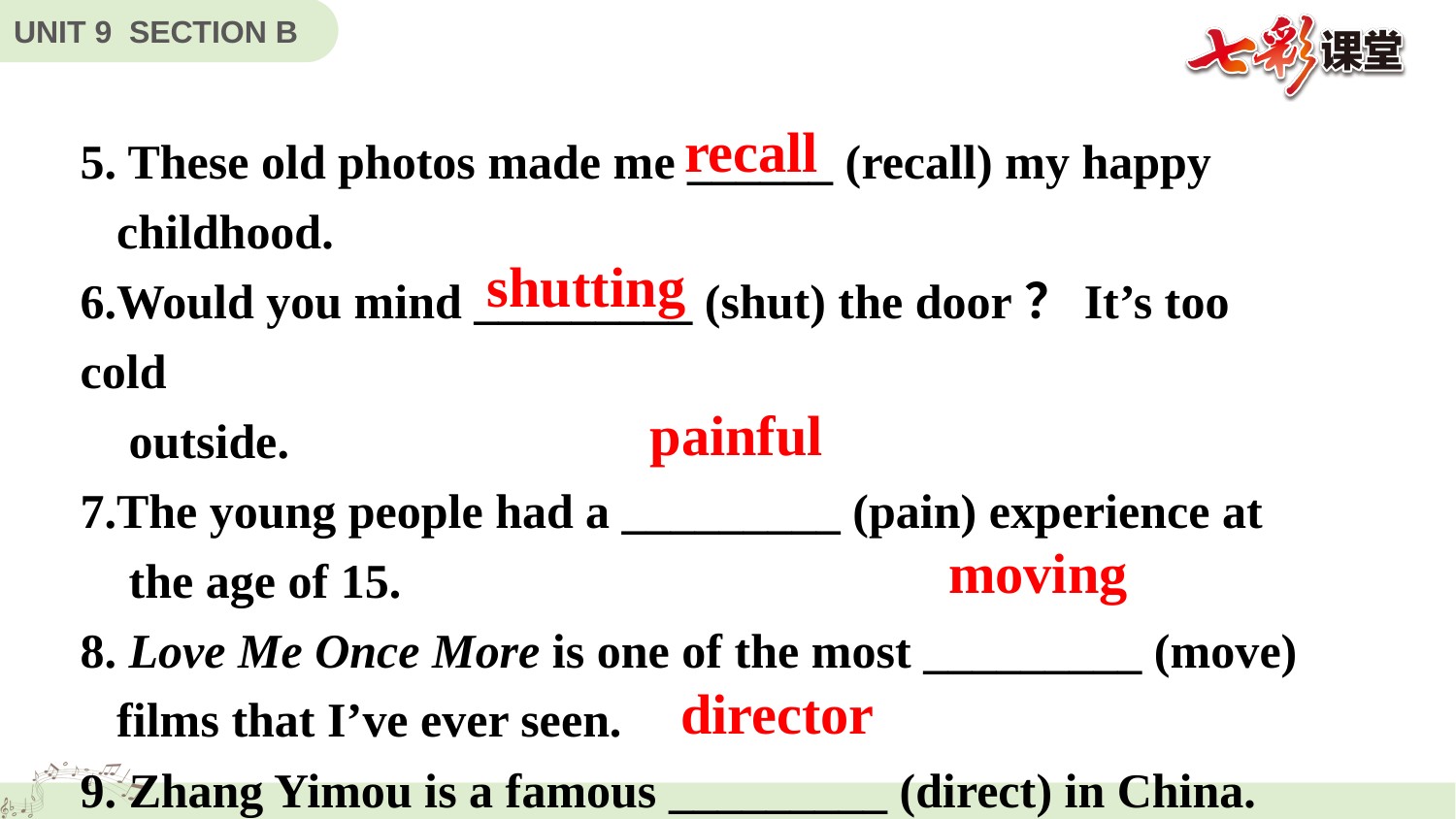

recall
5. These old photos made me ______ (recall) my happy
   childhood.
6.Would you mind _________ (shut) the door？It’s too cold
    outside.
7.The young people had a _________ (pain) experience at
    the age of 15.
8. Love Me Once More is one of the most _________ (move)
   films that I’ve ever seen.
9. Zhang Yimou is a famous _________ (direct) in China.
shutting
painful
moving
director